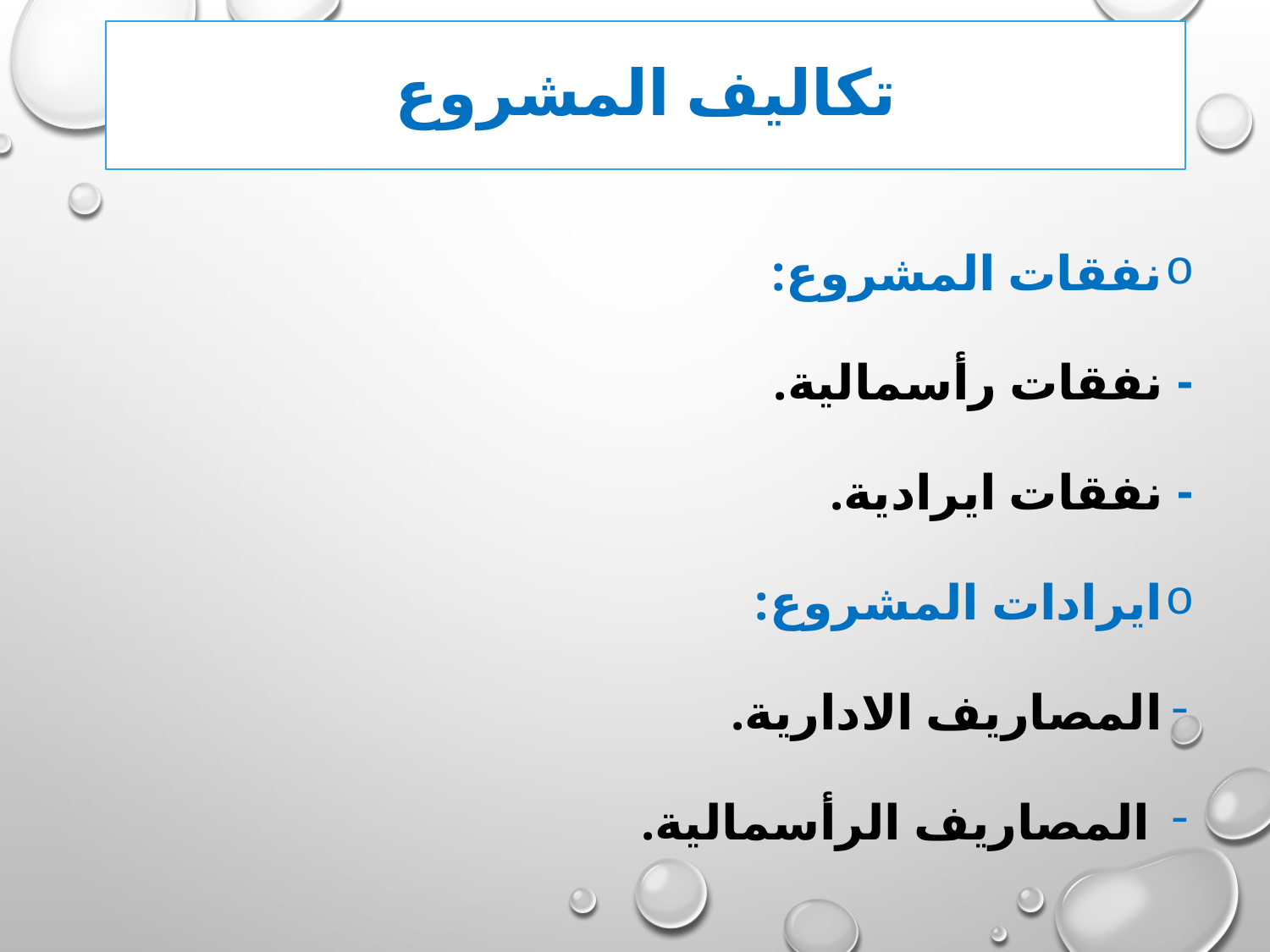

# تكاليف المشروع
نفقات المشروع:
- نفقات رأسمالية.
- نفقات ايرادية.
ايرادات المشروع:
المصاريف الادارية.
 المصاريف الرأسمالية.